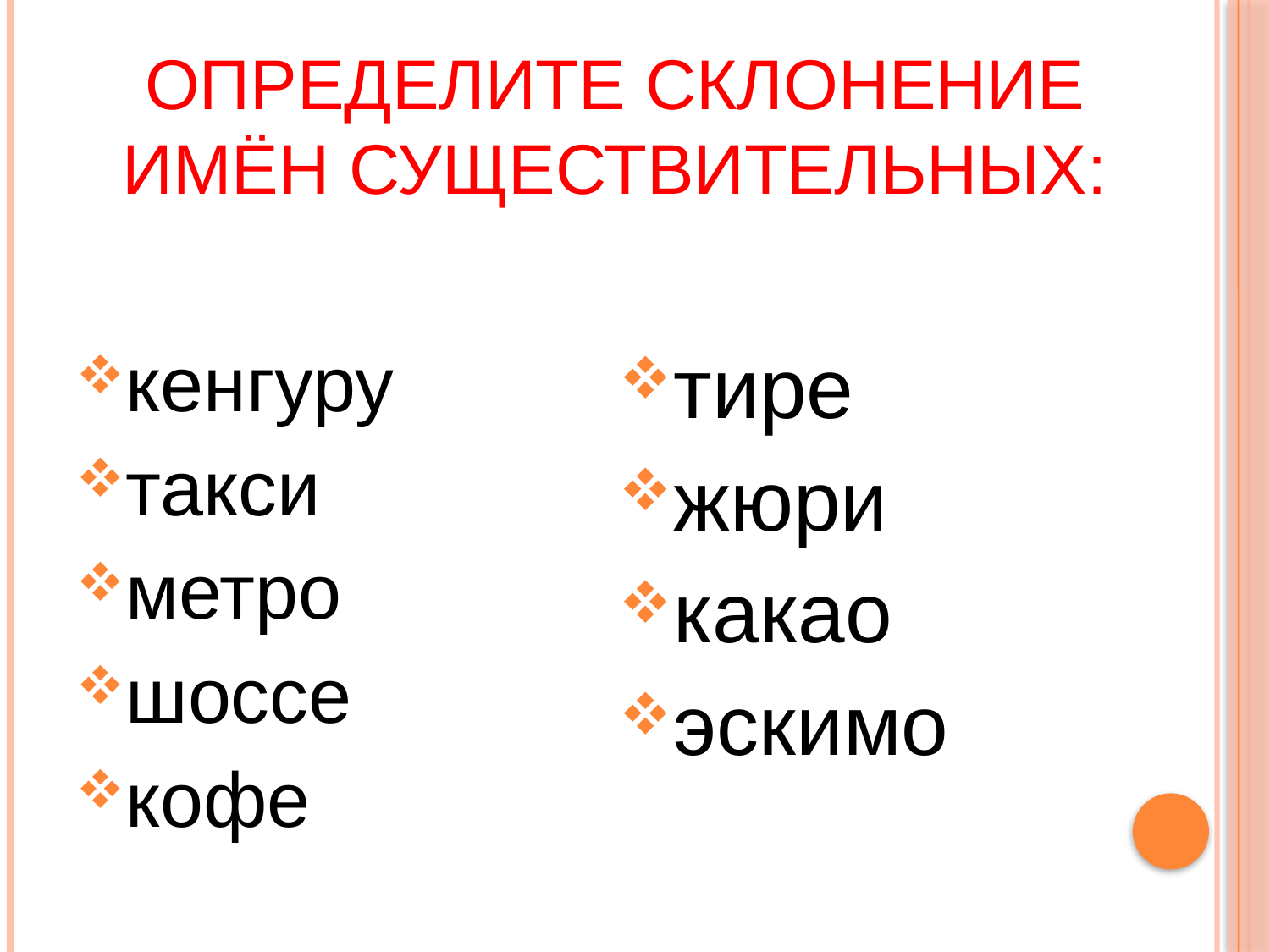

# Определите склонение имён существительных:

кенгуру
такси
метро
шоссе
кофе
тире
жюри
какао
эскимо